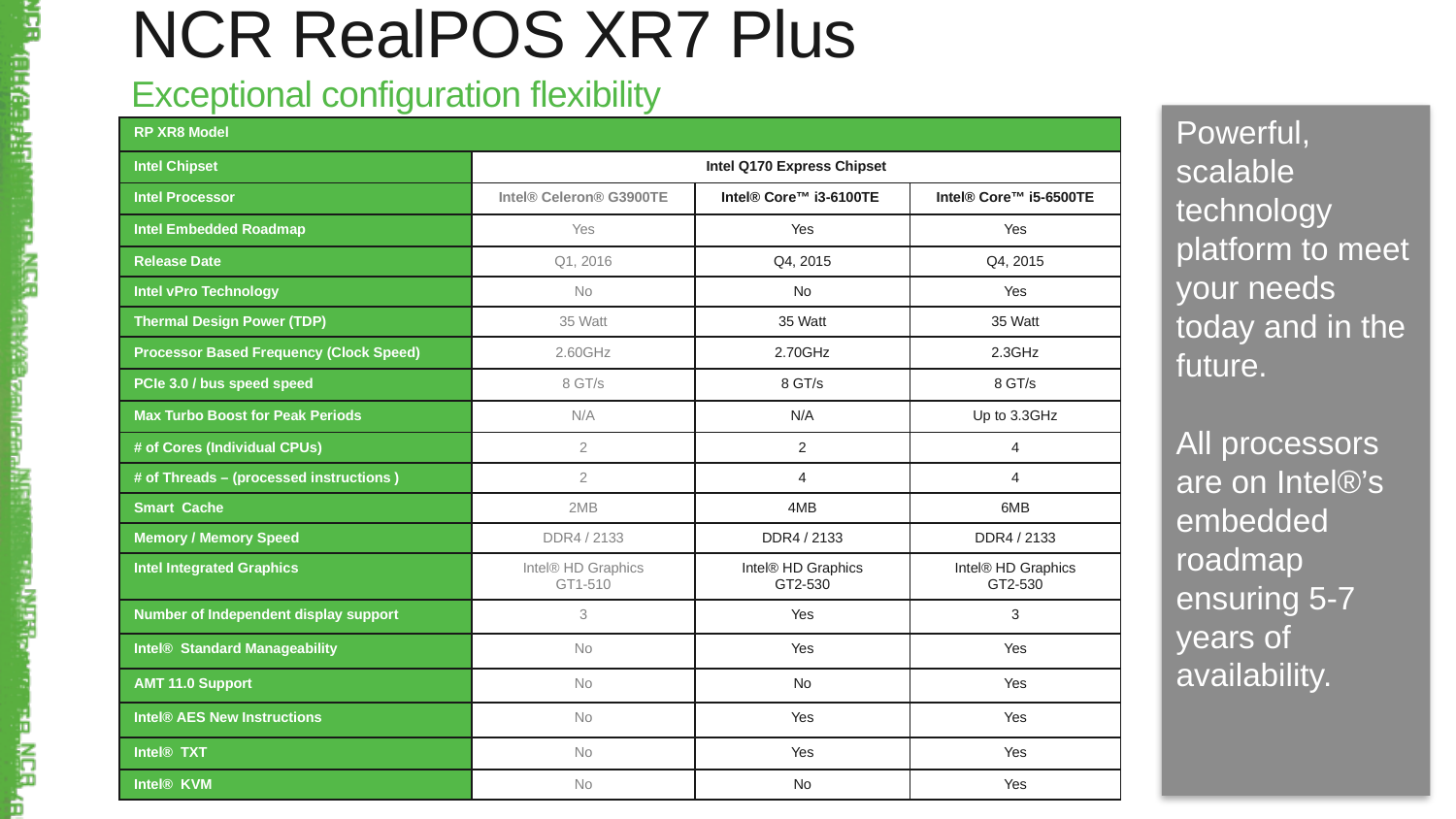

NCR RealPOS XR7 Plus
Exceptional configuration flexibility
Powerful, scalable technology platform to meet your needs today and in the future.

All processors are on Intel®’s embedded roadmap ensuring 5-7 years of availability.
| RP XR8 Model |  |  |  |
| --- | --- | --- | --- |
| Intel Chipset | Intel Q170 Express Chipset |  |  |
| Intel Processor | Intel® Celeron® G3900TE | Intel® Core™ i3-6100TE | Intel® Core™ i5-6500TE |
| Intel Embedded Roadmap | Yes | Yes | Yes |
| Release Date | Q1, 2016 | Q4, 2015 | Q4, 2015 |
| Intel vPro Technology | No | No | Yes |
| Thermal Design Power (TDP) | 35 Watt | 35 Watt | 35 Watt |
| Processor Based Frequency (Clock Speed) | 2.60GHz | 2.70GHz | 2.3GHz |
| PCIe 3.0 / bus speed speed | 8 GT/s | 8 GT/s | 8 GT/s |
| Max Turbo Boost for Peak Periods | N/A | N/A | Up to 3.3GHz |
| # of Cores (Individual CPUs) | 2 | 2 | 4 |
| # of Threads – (processed instructions ) | 2 | 4 | 4 |
| Smart Cache | 2MB | 4MB | 6MB |
| Memory / Memory Speed | DDR4 / 2133 | DDR4 / 2133 | DDR4 / 2133 |
| Intel Integrated Graphics | Intel® HD Graphics GT1-510 | Intel® HD Graphics GT2-530 | Intel® HD Graphics GT2-530 |
| Number of Independent display support | 3 | Yes | 3 |
| Intel® Standard Manageability | No | Yes | Yes |
| AMT 11.0 Support | No | No | Yes |
| Intel® AES New Instructions | No | Yes | Yes |
| Intel® TXT | No | Yes | Yes |
| Intel® KVM | No | No | Yes |